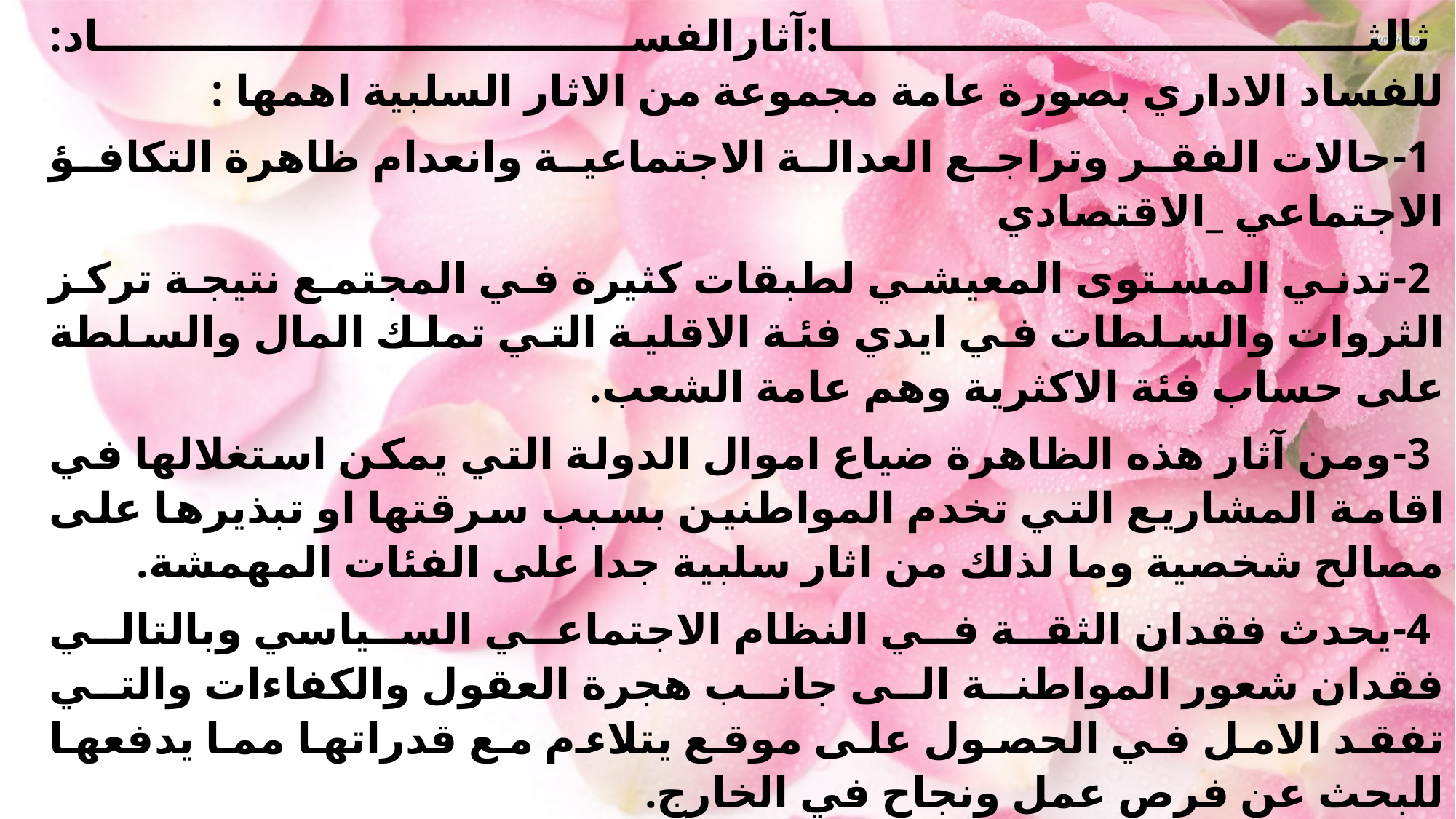

ثالثا:آثارالفساد:
للفساد الاداري بصورة عامة مجموعة من الاثار السلبية اهمها :
1-حالات الفقر وتراجع العدالة الاجتماعية وانعدام ظاهرة التكافؤ الاجتماعي _الاقتصادي
2-تدني المستوى المعيشي لطبقات كثيرة في المجتمع نتيجة تركز الثروات والسلطات في ايدي فئة الاقلية التي تملك المال والسلطة على حساب فئة الاكثرية وهم عامة الشعب.
3-ومن آثار هذه الظاهرة ضياع اموال الدولة التي يمكن استغلالها في اقامة المشاريع التي تخدم المواطنين بسبب سرقتها او تبذيرها على مصالح شخصية وما لذلك من اثار سلبية جدا على الفئات المهمشة.
4-يحدث فقدان الثقة في النظام الاجتماعي السياسي وبالتالي فقدان شعور المواطنة الى جانب هجرة العقول والكفاءات والتي تفقد الامل في الحصول على موقع يتلاءم مع قدراتها مما يدفعها للبحث عن فرص عمل ونجاح في الخارج.
5-كما يقود الفساد الى العديد من النتائج السلبية على التنمية الاقتصادية والفشل في جذب الاستثمارات الخارجية وهروب رؤوس الاموال المحلية وهدر الموارد والكلفة المادية الكبيرة للفساد على الخزينة.